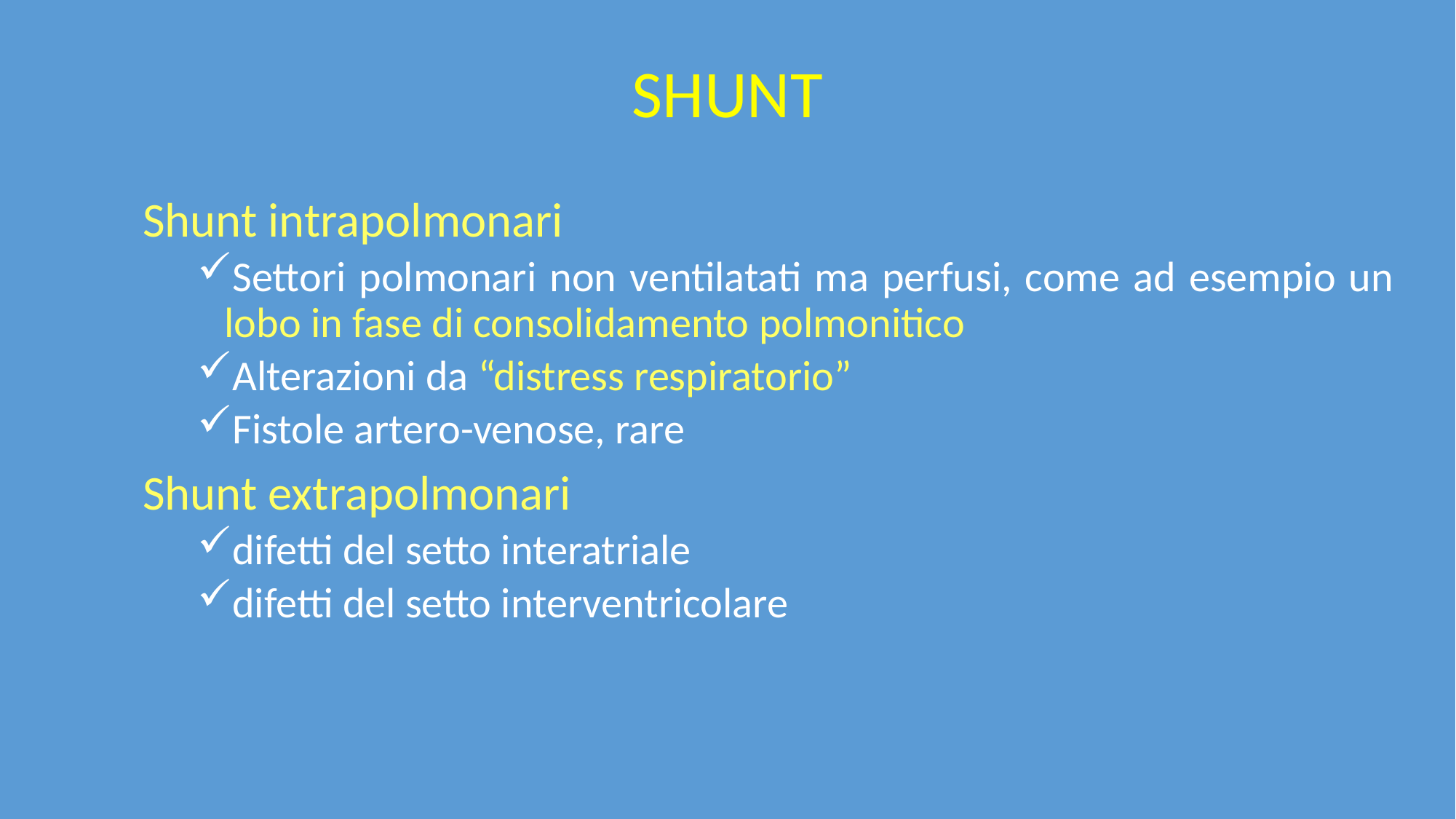

# SHUNT
Shunt intrapolmonari
Settori polmonari non ventilatati ma perfusi, come ad esempio un lobo in fase di consolidamento polmonitico
Alterazioni da “distress respiratorio”
Fistole artero-venose, rare
Shunt extrapolmonari
difetti del setto interatriale
difetti del setto interventricolare